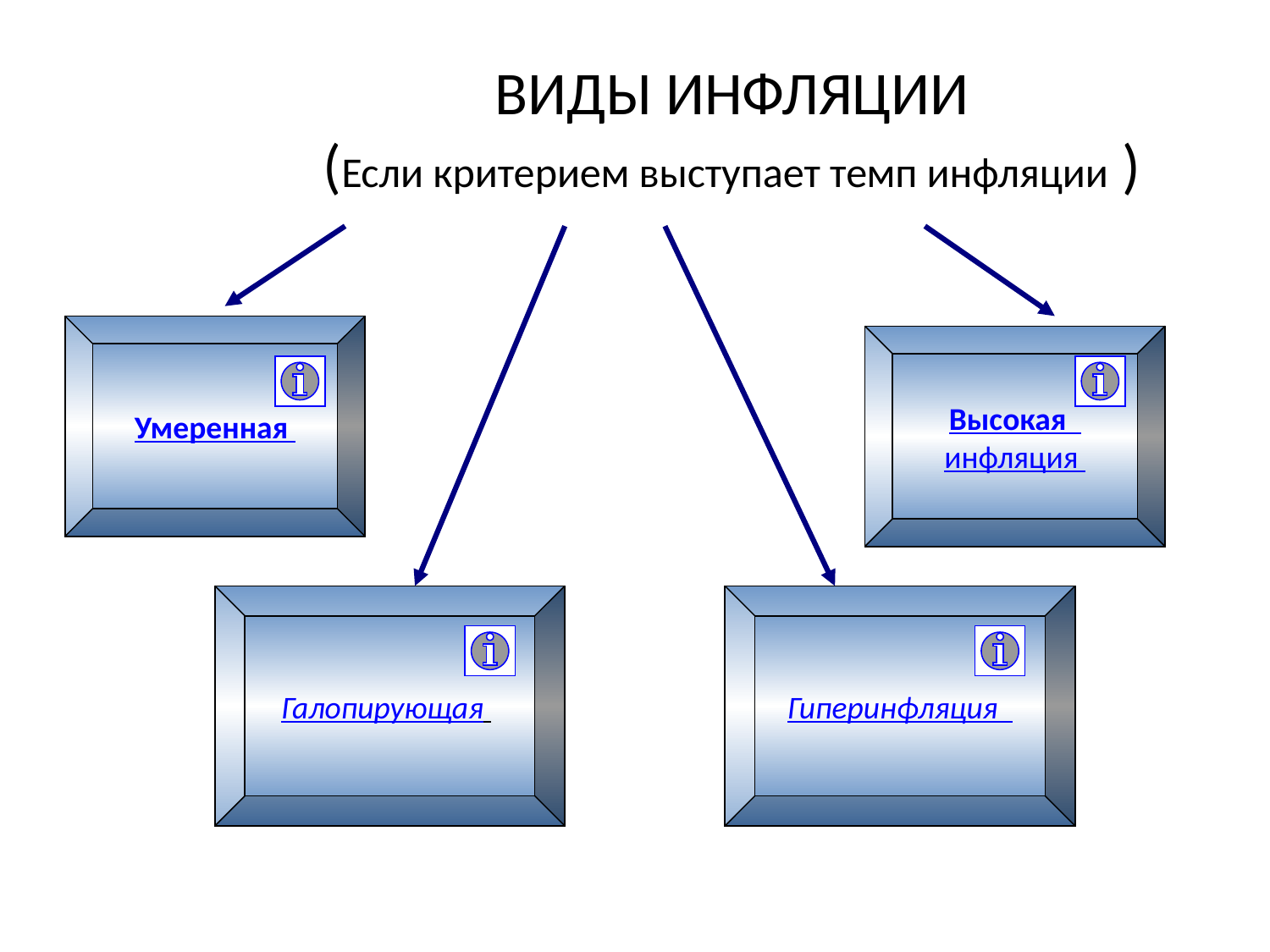

# ВИДЫ ИНФЛЯЦИИ (Если критерием выступает темп инфляции )

Умеренная
Высокая
инфляция

Галопирующая
Гиперинфляция